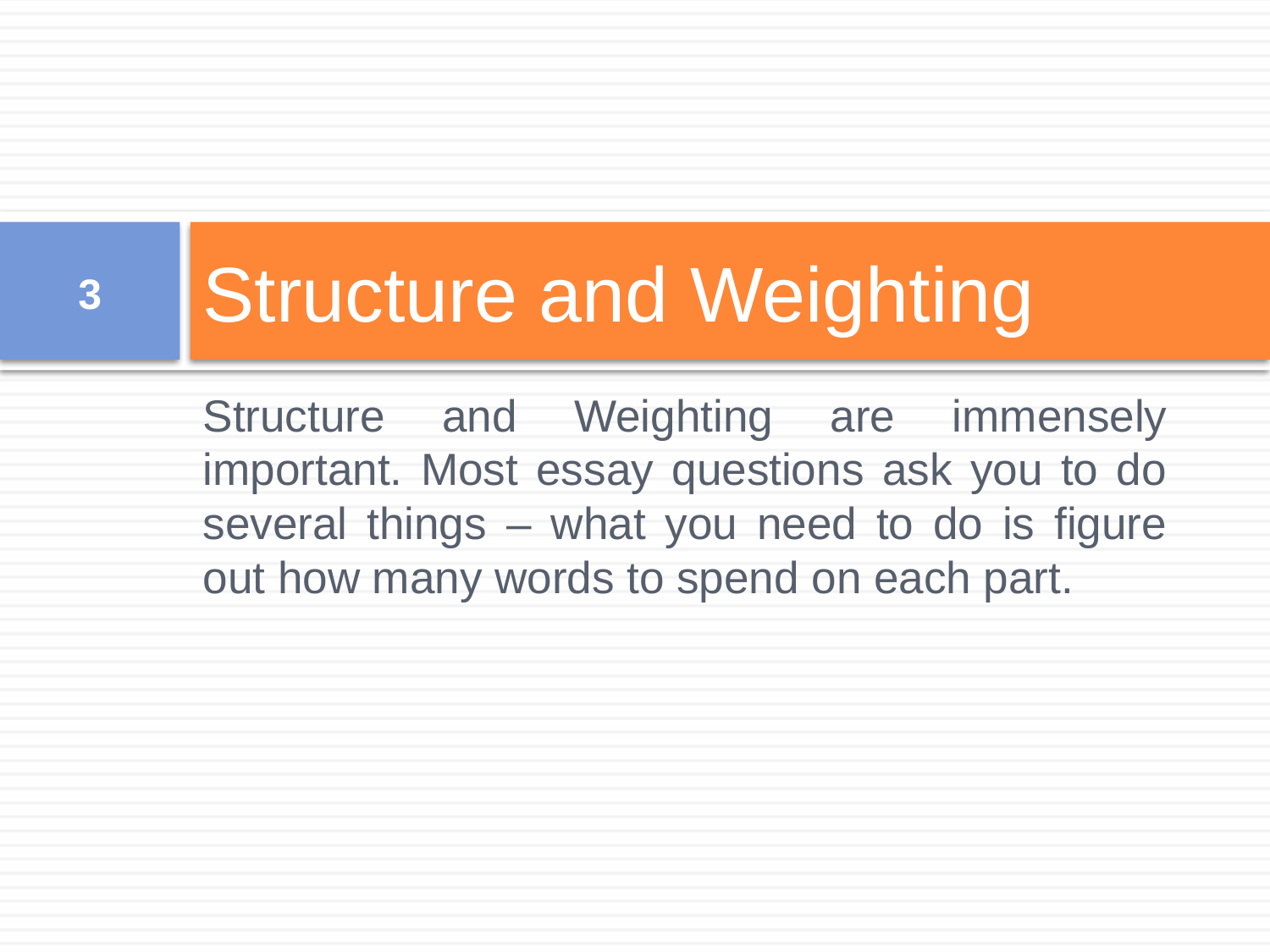

# Structure and Weighting
3
Structure and Weighting are immensely important. Most essay questions ask you to do several things – what you need to do is figure out how many words to spend on each part.